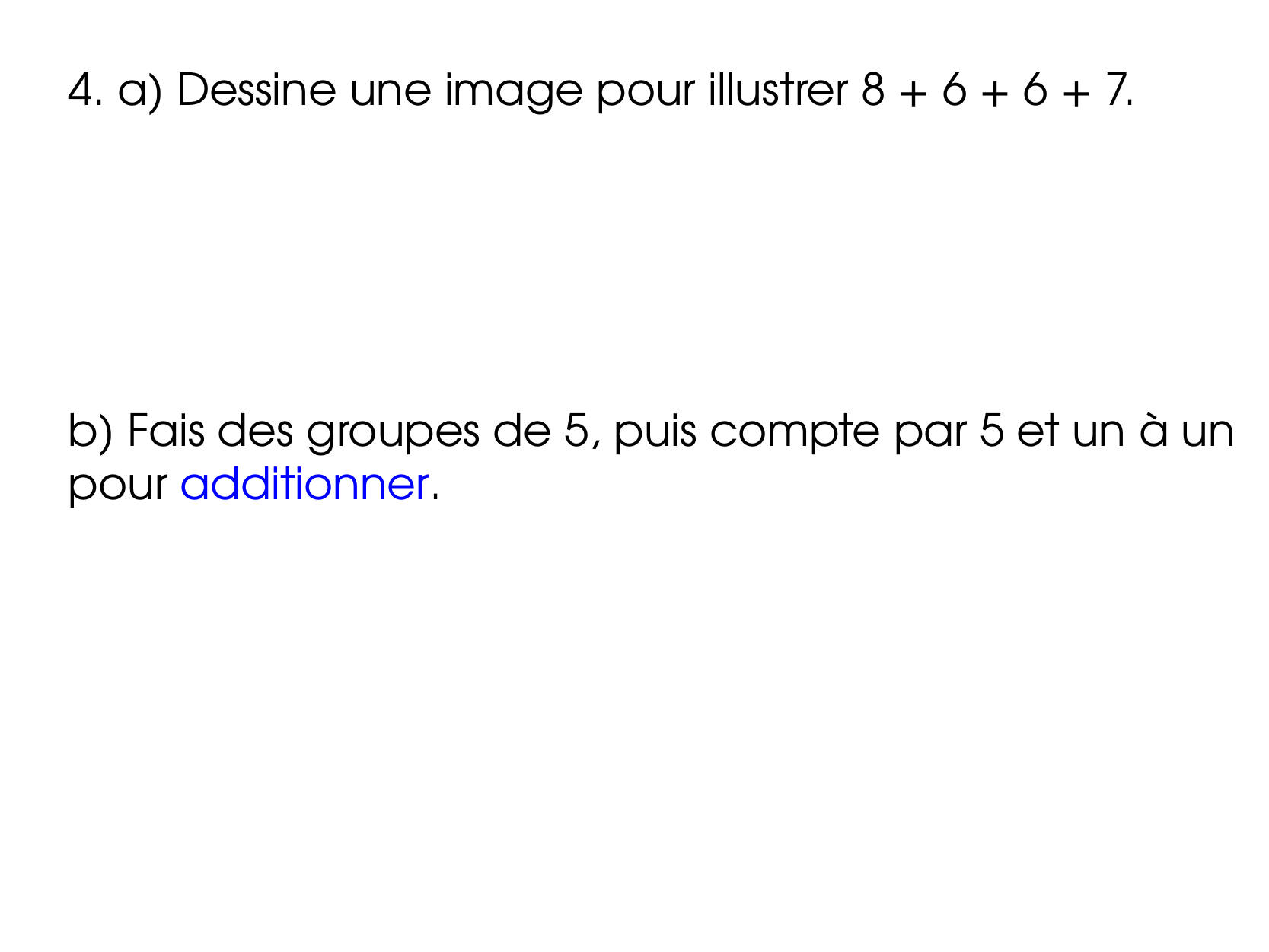

4. a) Dessine une image pour illustrer 8 + 6 + 6 + 7.
b) Fais des groupes de 5, puis compte par 5 et un à un pour additionner.